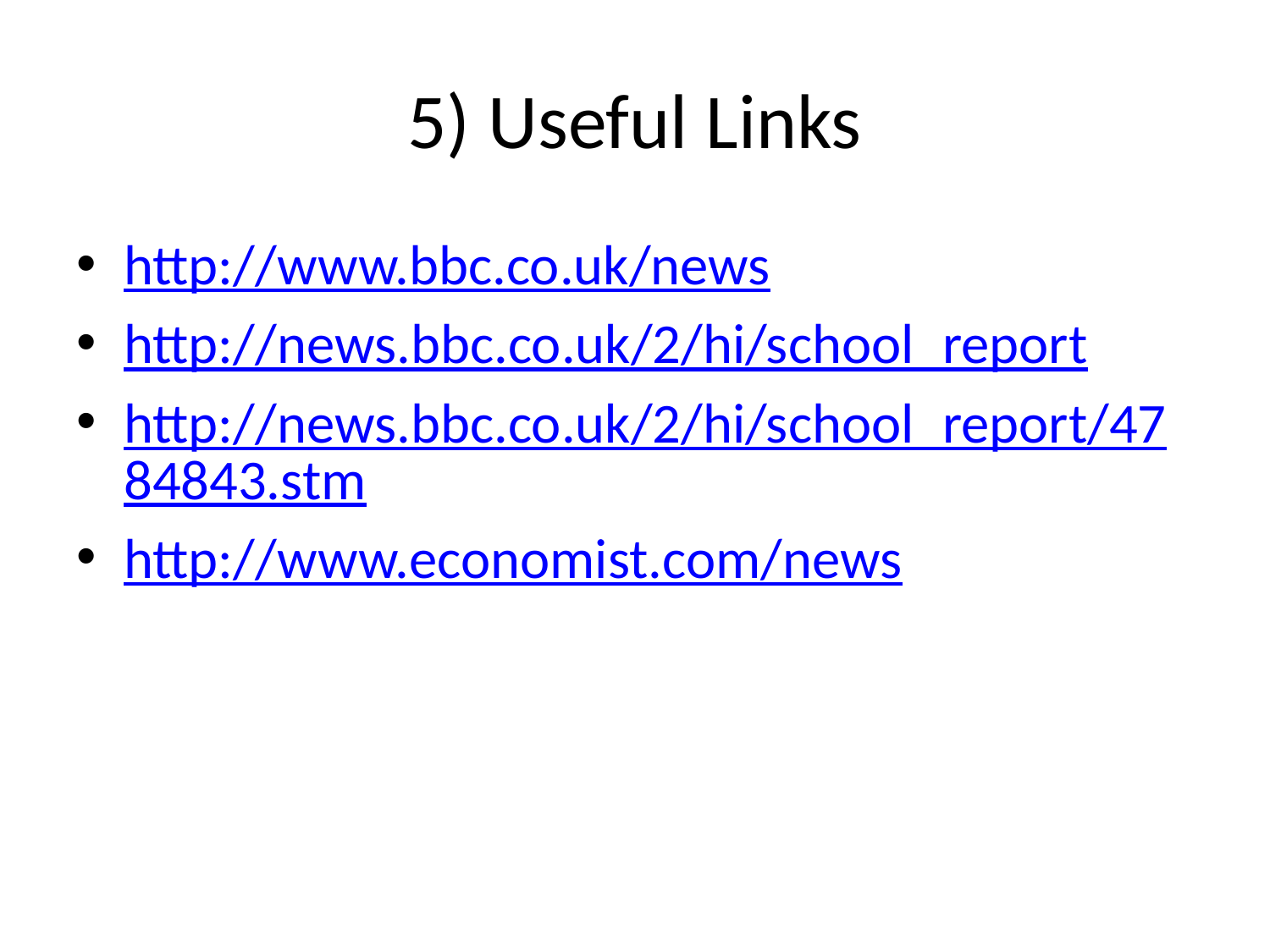

# 5) Useful Links
http://www.bbc.co.uk/news
http://news.bbc.co.uk/2/hi/school_report
http://news.bbc.co.uk/2/hi/school_report/4784843.stm
http://www.economist.com/news